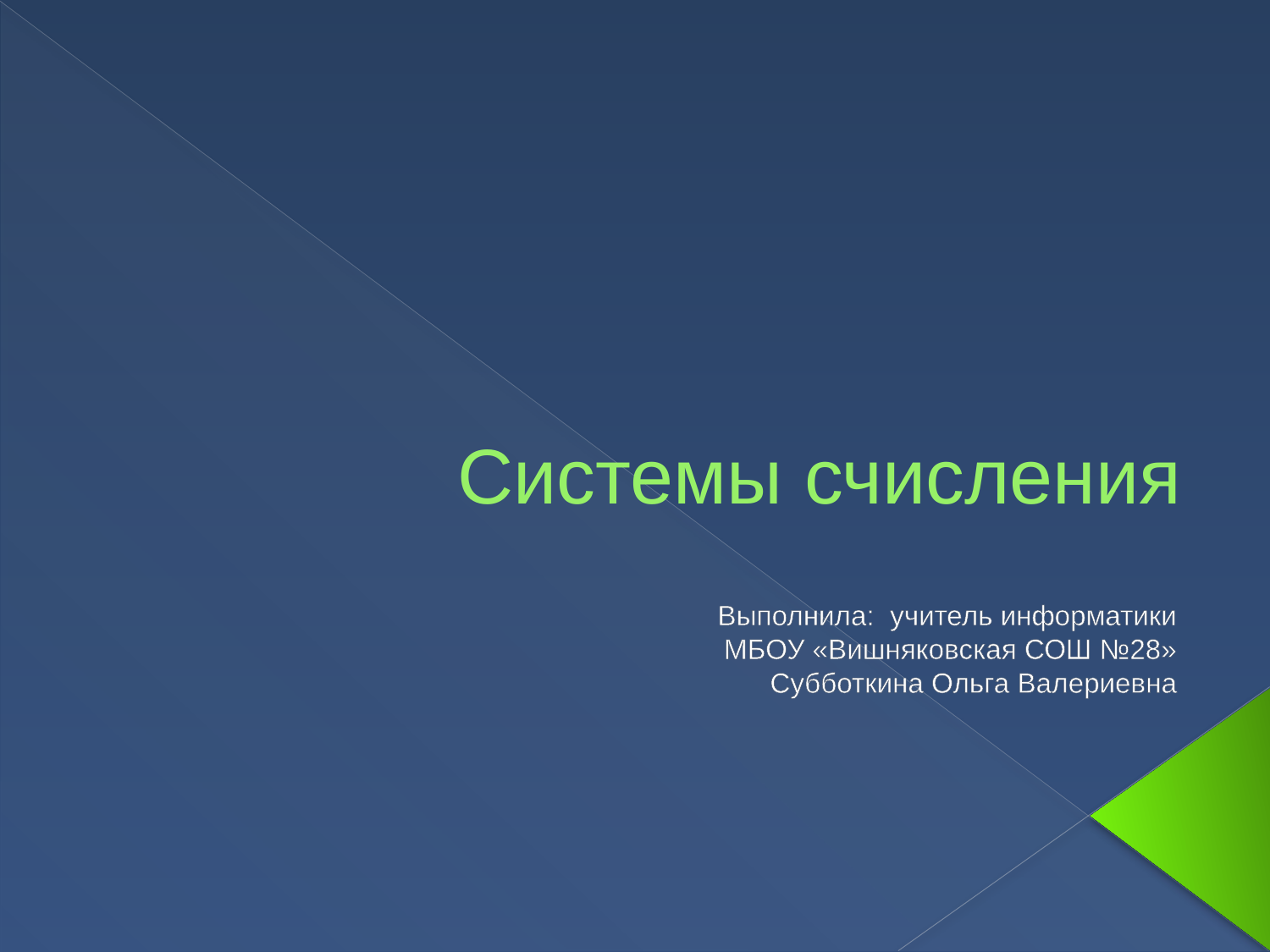

# Системы счисления

Выполнила:  учитель информатики
МБОУ «Вишняковская СОШ №28»
Субботкина Ольга Валериевна